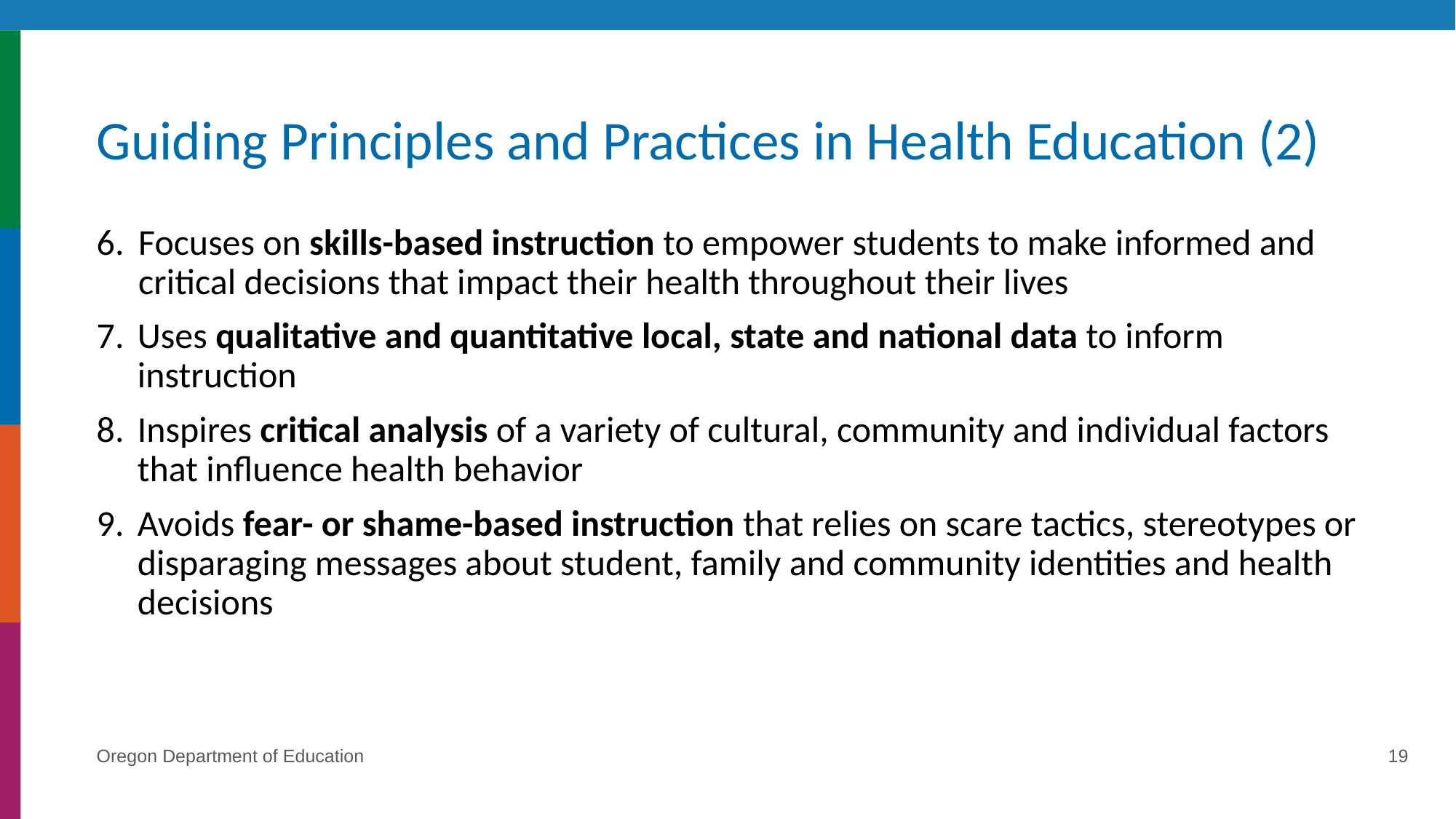

# Guiding Principles and Practices in Health Education (2)
Focuses on skills-based instruction to empower students to make informed and critical decisions that impact their health throughout their lives
Uses qualitative and quantitative local, state and national data to inform instruction
Inspires critical analysis of a variety of cultural, community and individual factors that influence health behavior
Avoids fear- or shame-based instruction that relies on scare tactics, stereotypes or disparaging messages about student, family and community identities and health decisions
Oregon Department of Education
19